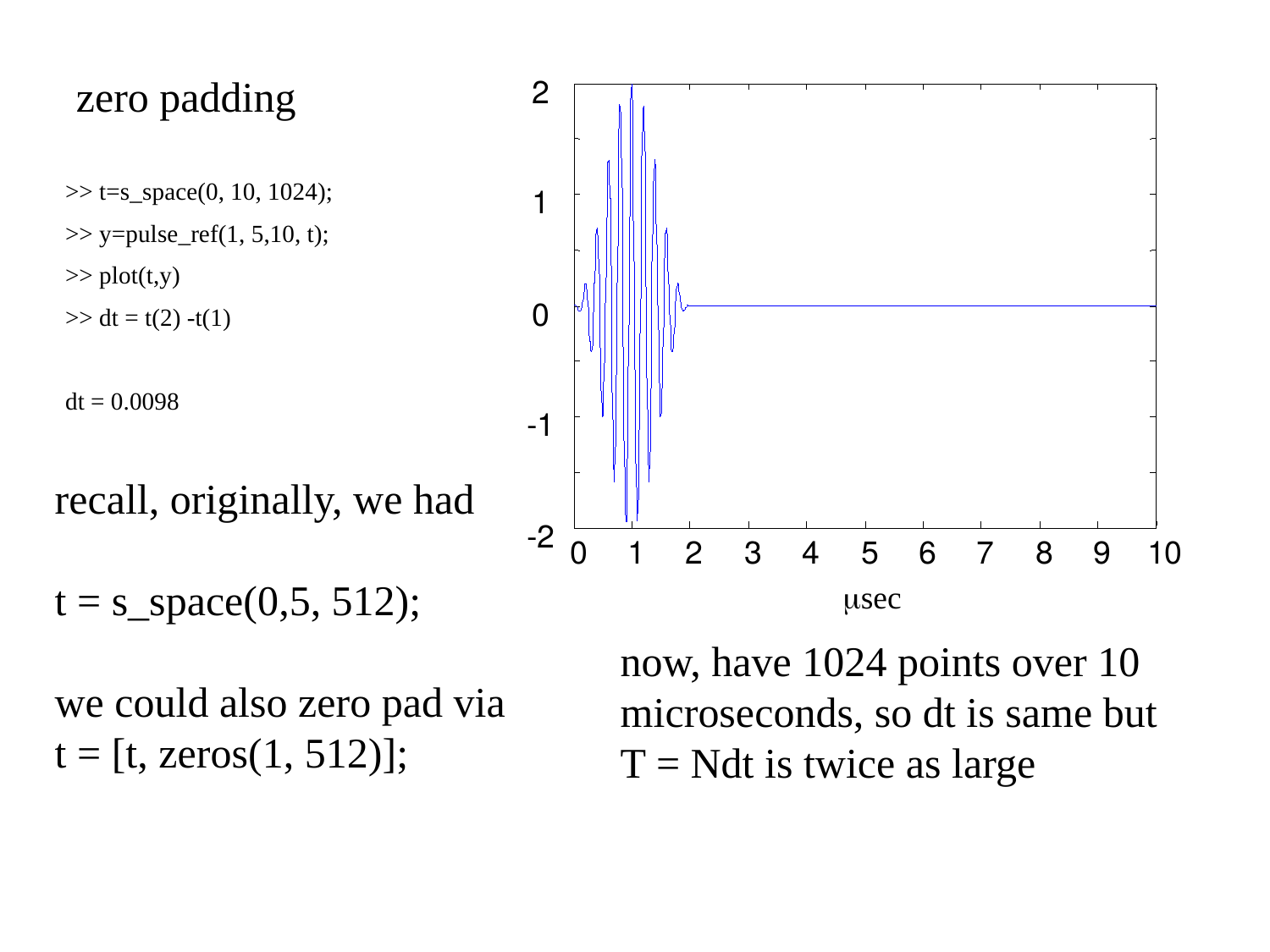

zero padding
2

>> t=s_space(0, 10, 1024);
>> y=pulse_ref(1, 5,10, t);
>> plot(t,y)
>> dt = t(2) -t(1)

dt = 0.0098
1

0

-1

recall, originally, we had

t = s_space(0,5, 512);

we could also zero pad via
t = [t, zeros(1, 512)];

-2

0
1
2
3
4
5
6
7
8
9
10
μsec
now, have 1024 points over 10
microseconds, so dt is same but
T = Ndt is twice as large